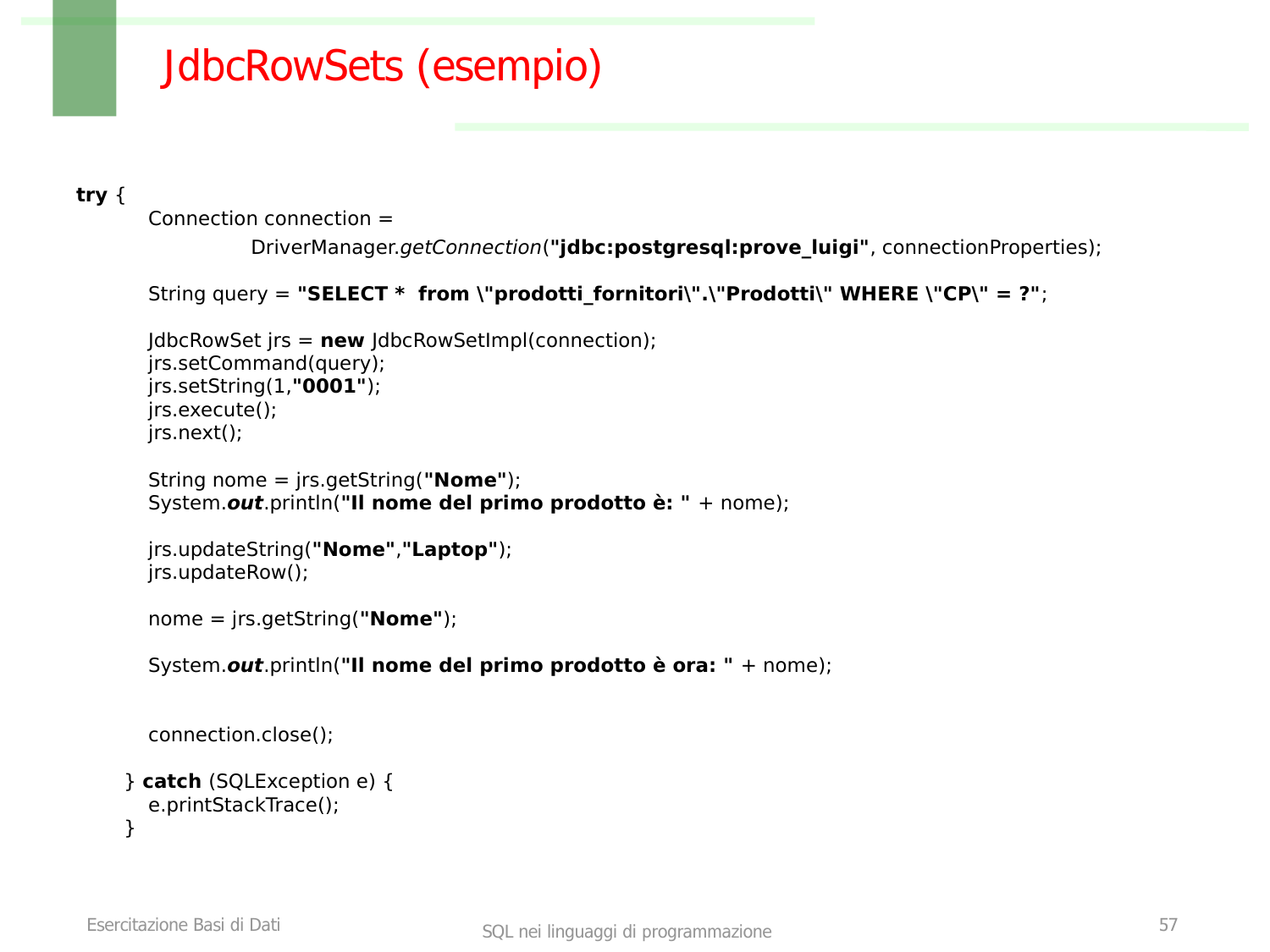

# JdbcRowSets (esempio)
try {
    Connection connection =
		DriverManager.getConnection("jdbc:postgresql:prove_luigi", connectionProperties);
    String query = "SELECT *  from \"prodotti_fornitori\".\"Prodotti\" WHERE \"CP\" = ?";
    JdbcRowSet jrs = new JdbcRowSetImpl(connection);
    jrs.setCommand(query);
    jrs.setString(1,"0001");
    jrs.execute();
    jrs.next();
    String nome = jrs.getString("Nome");
    System.out.println("Il nome del primo prodotto è: " + nome);
    jrs.updateString("Nome","Laptop");
    jrs.updateRow();
    nome = jrs.getString("Nome");
    System.out.println("Il nome del primo prodotto è ora: " + nome);
    connection.close();
} catch (SQLException e) {
    e.printStackTrace();
}
SQL nei linguaggi di programmazione